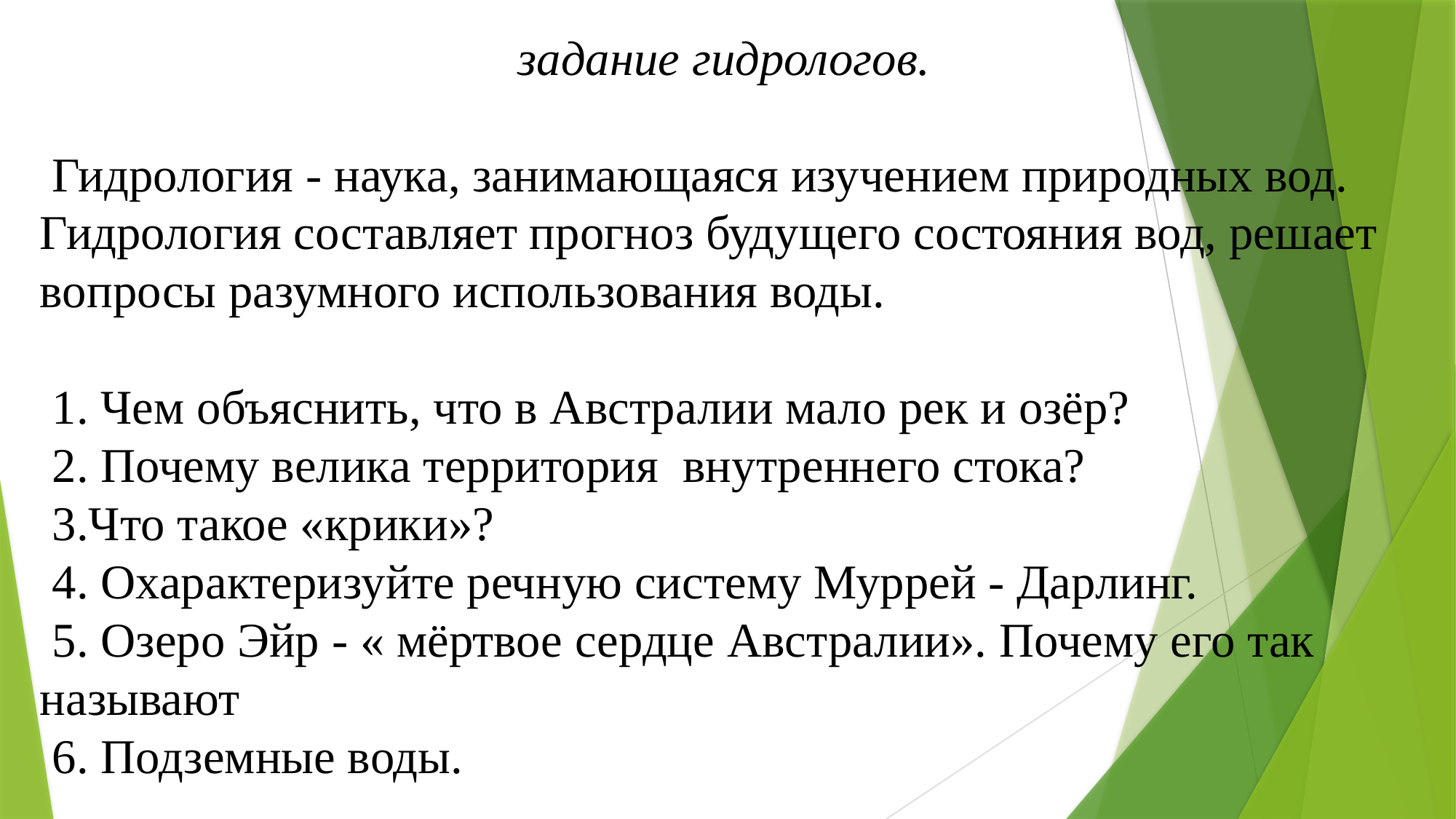

задание гидрологов.

 Гидрология - наука, занимающаяся изучением природных вод. Гидрология составляет прогноз будущего состояния вод, решает вопросы разумного использования воды.

 1. Чем объяснить, что в Австралии мало рек и озёр?
 2. Почему велика территория  внутреннего стока?
 3.Что такое «крики»?
 4. Охарактеризуйте речную систему Муррей - Дарлинг.
 5. Озеро Эйр - « мёртвое сердце Австралии». Почему его так называют
 6. Подземные воды.